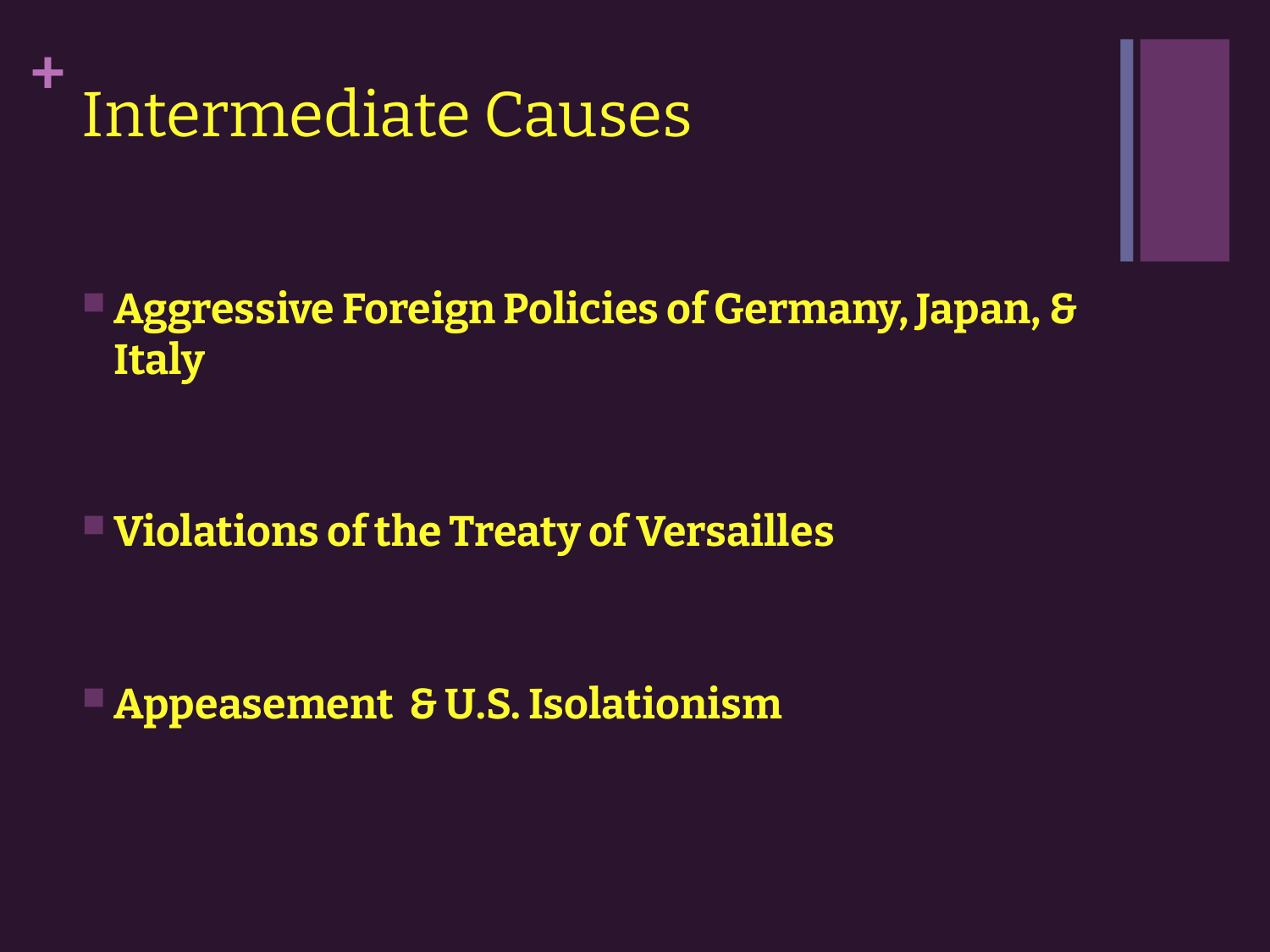

# Intermediate Causes
Aggressive Foreign Policies of Germany, Japan, & Italy

Violations of the Treaty of Versailles

Appeasement  & U.S. Isolationism